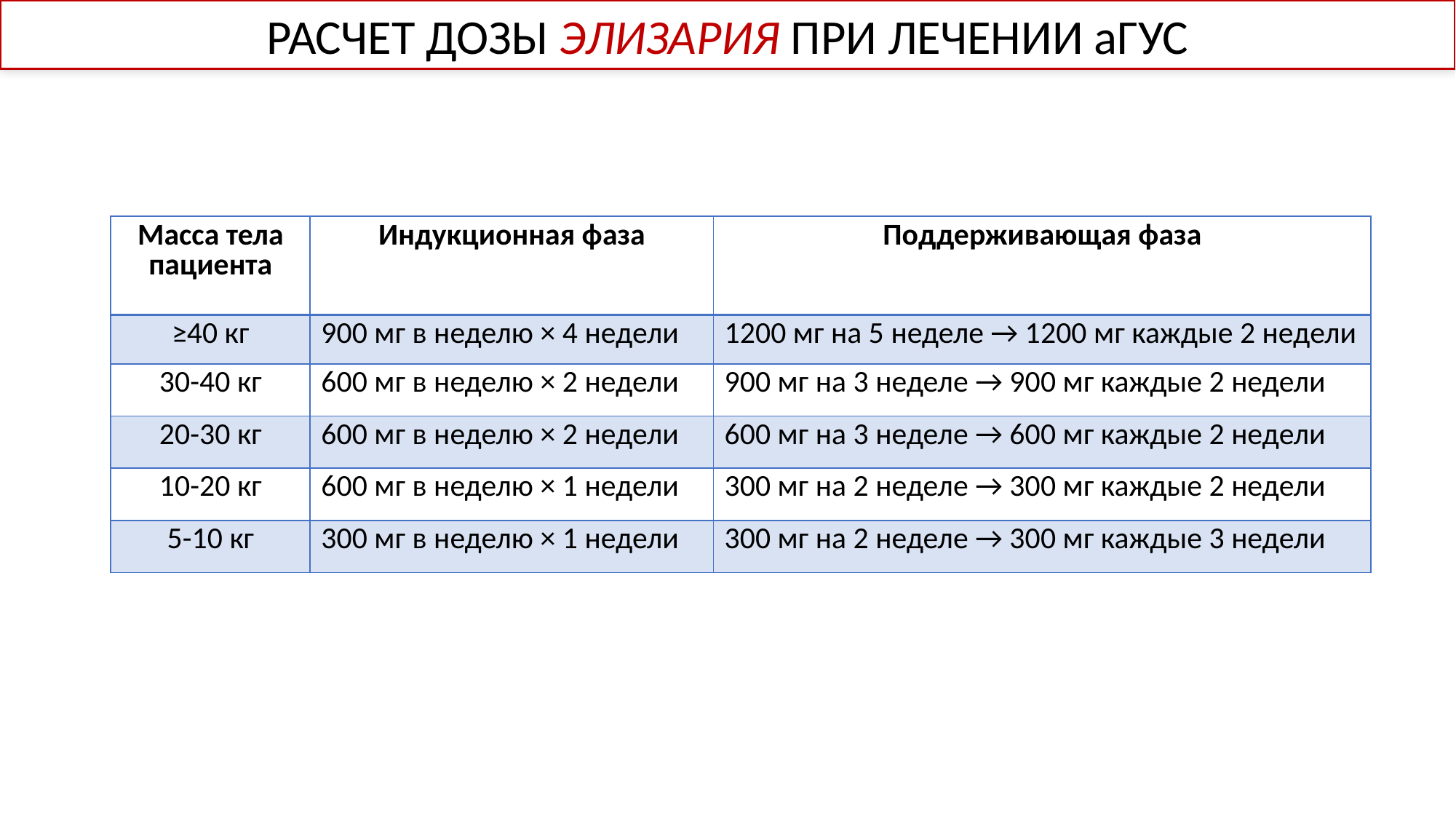

РАСЧЕТ ДОЗЫ ЭЛИЗАРИЯ ПРИ ЛЕЧЕНИИ аГУС
| Масса тела пациента | Индукционная фаза | Поддерживающая фаза |
| --- | --- | --- |
| ≥40 кг | 900 мг в неделю × 4 недели | 1200 мг на 5 неделе → 1200 мг каждые 2 недели |
| 30-40 кг | 600 мг в неделю × 2 недели | 900 мг на 3 неделе → 900 мг каждые 2 недели |
| 20-30 кг | 600 мг в неделю × 2 недели | 600 мг на 3 неделе → 600 мг каждые 2 недели |
| 10-20 кг | 600 мг в неделю × 1 недели | 300 мг на 2 неделе → 300 мг каждые 2 недели |
| 5-10 кг | 300 мг в неделю × 1 недели | 300 мг на 2 неделе → 300 мг каждые 3 недели |